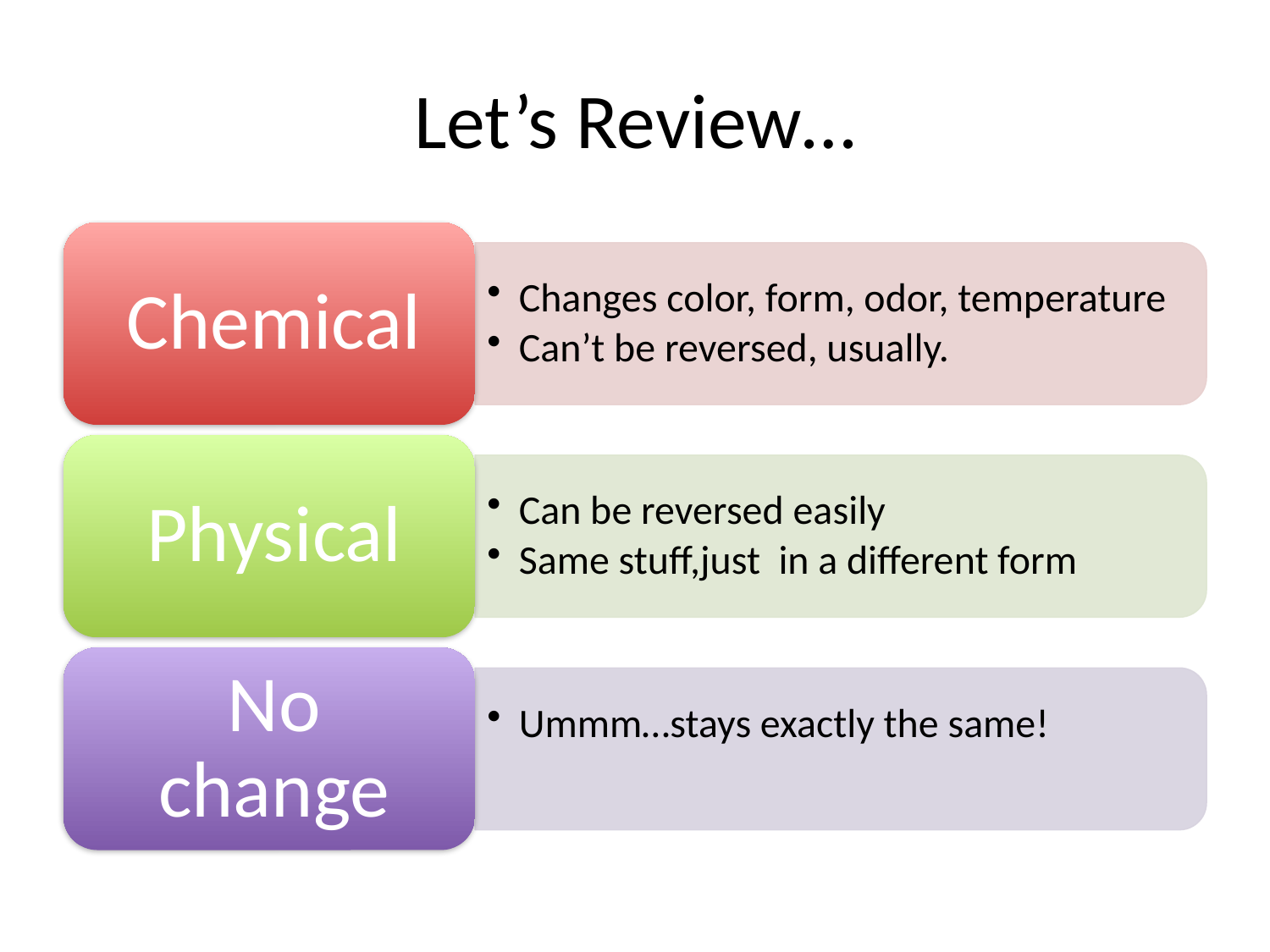

# Let’s Review…
Changes color, form, odor, temperature
Can’t be reversed, usually.
Chemical
Can be reversed easily
Same stuff,just  in a different form
Physical
Ummm…stays exactly the same!

No change